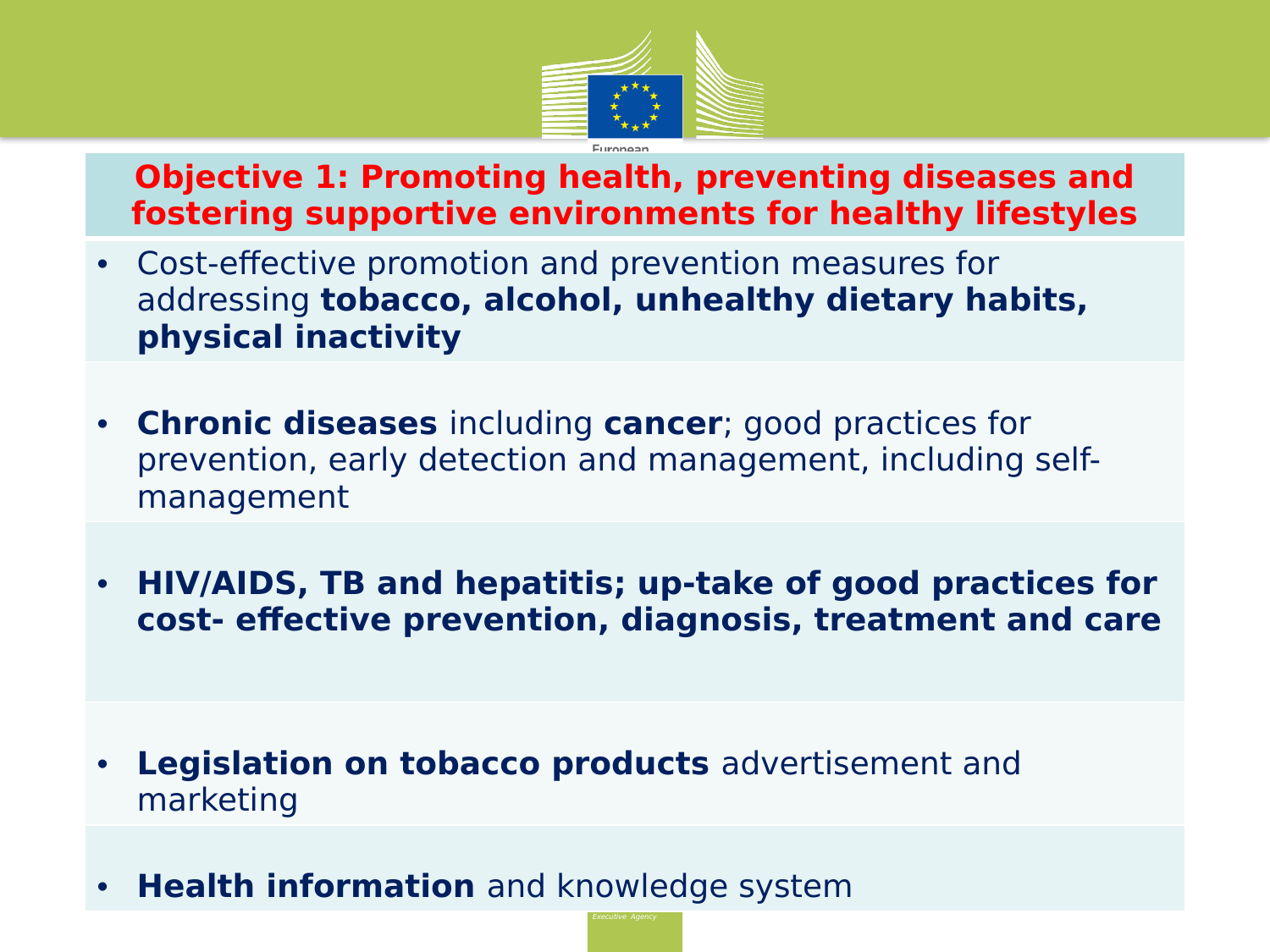

| Objective 1: Promoting health, preventing diseases and fostering supportive environments for healthy lifestyles |
| --- |
| Cost-effective promotion and prevention measures for addressing tobacco, alcohol, unhealthy dietary habits, physical inactivity |
| Chronic diseases including cancer; good practices for prevention, early detection and management, including self-management |
| HIV/AIDS, TB and hepatitis; up-take of good practices for cost- effective prevention, diagnosis, treatment and care |
| Legislation on tobacco products advertisement and marketing |
| Health information and knowledge system |